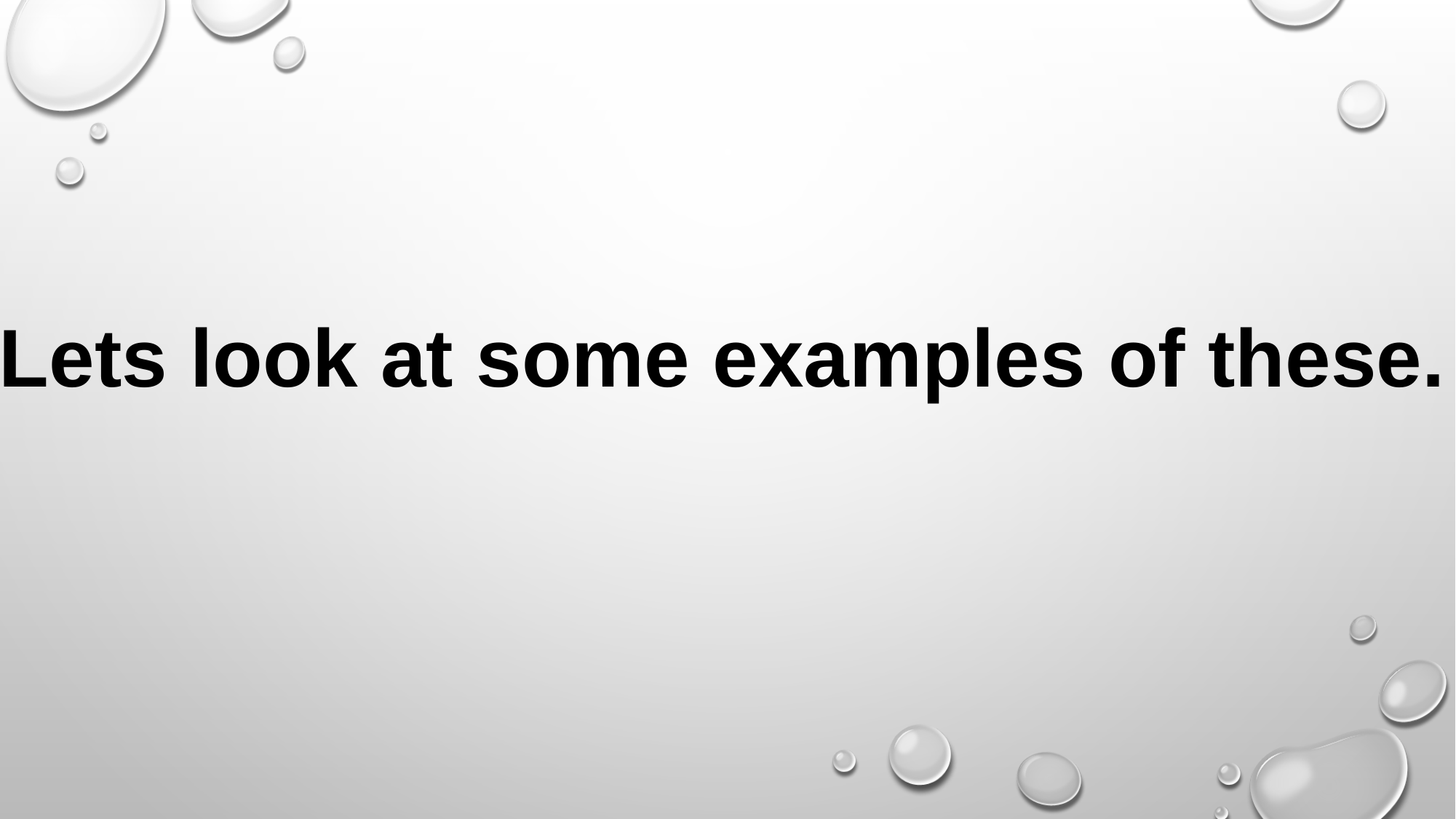

Lets look at some examples of these.